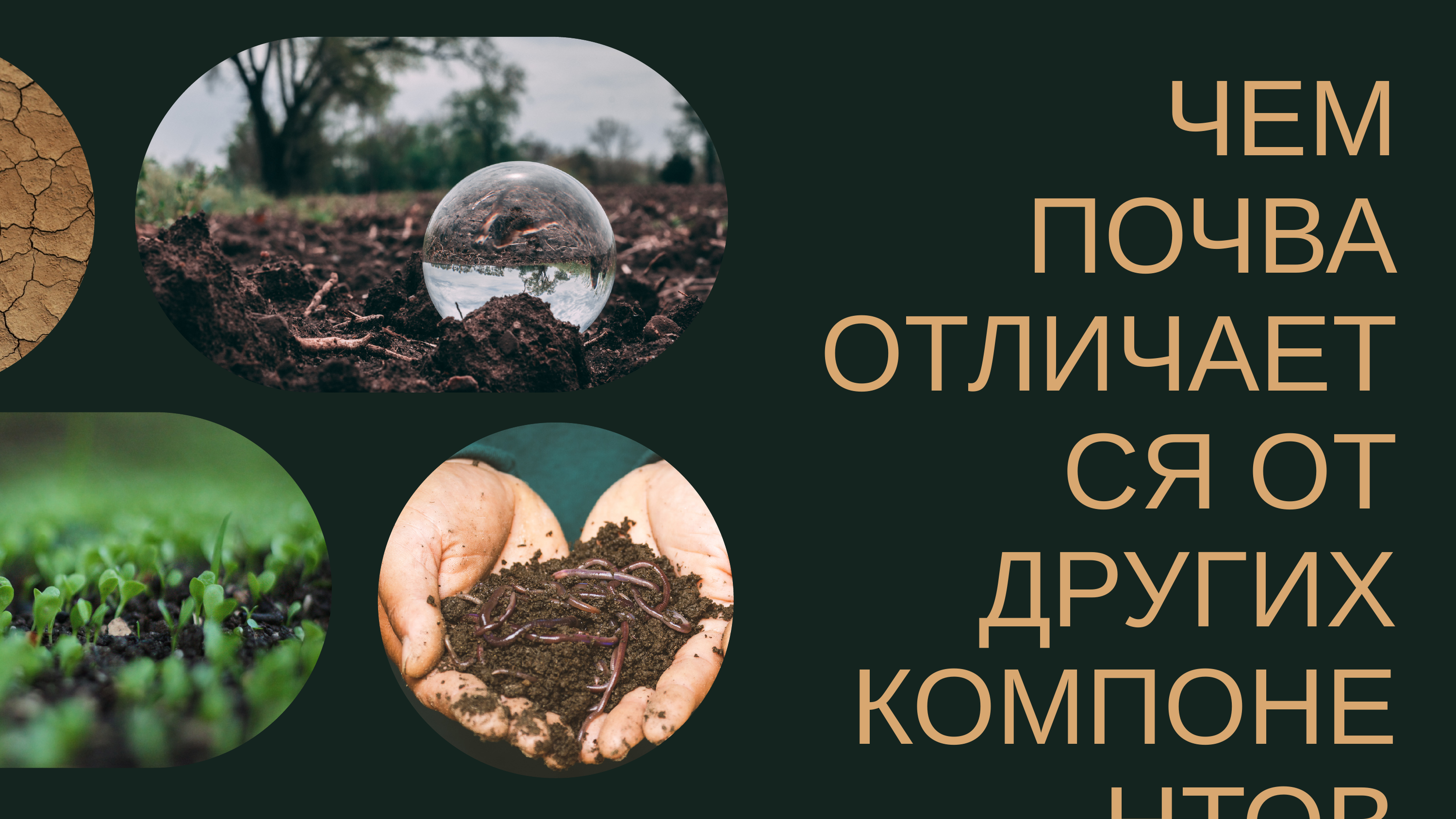

ЧЕМ ПОЧВА ОТЛИЧАЕТСЯ ОТ ДРУГИХ КОМПОНЕНТОВ ПРИРОДНОГО КОМПЛЕКСА?